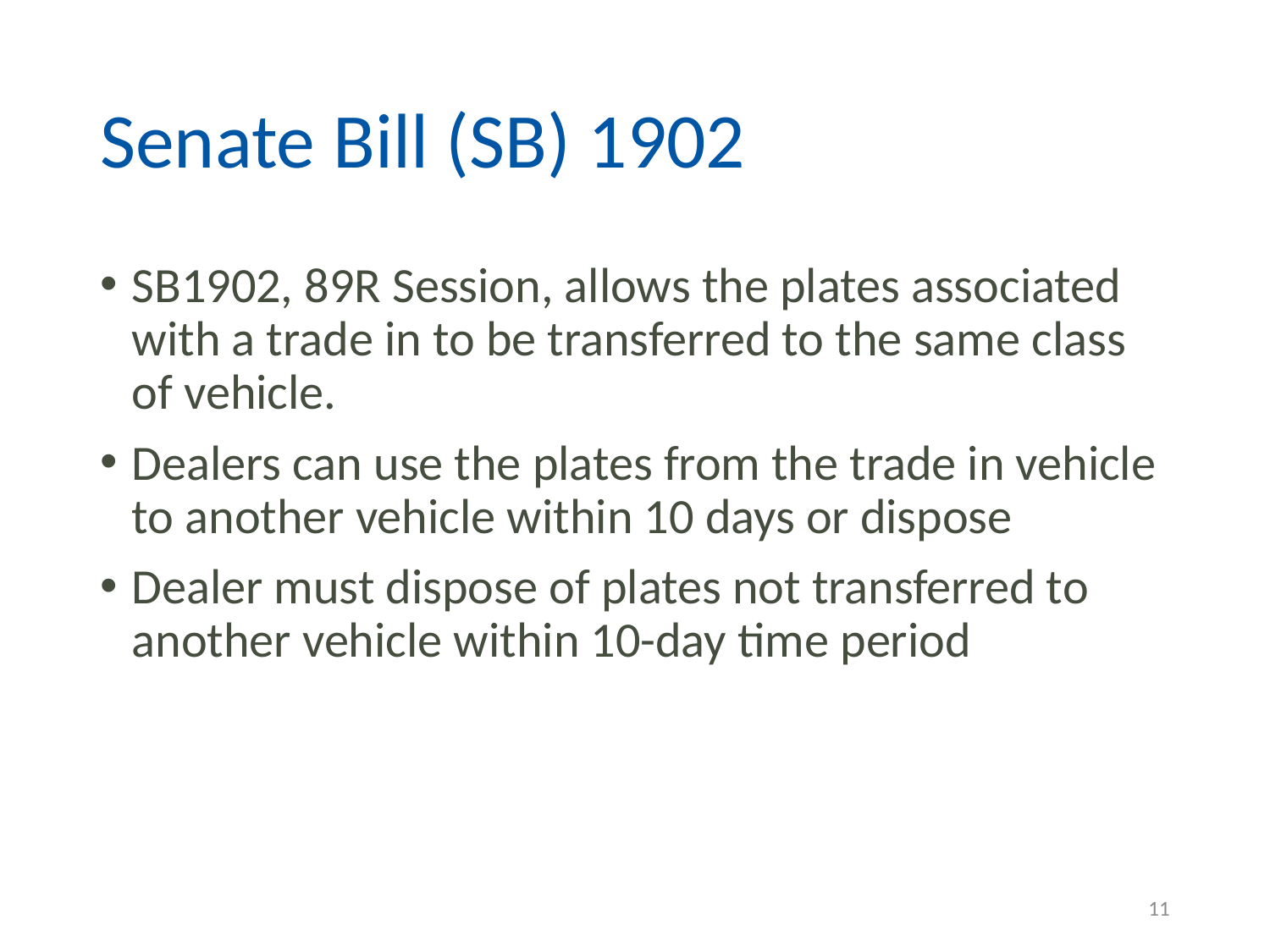

# Senate Bill (SB) 1902
SB1902, 89R Session, allows the plates associated with a trade in to be transferred to the same class of vehicle.
Dealers can use the plates from the trade in vehicle to another vehicle within 10 days or dispose
Dealer must dispose of plates not transferred to another vehicle within 10-day time period

11